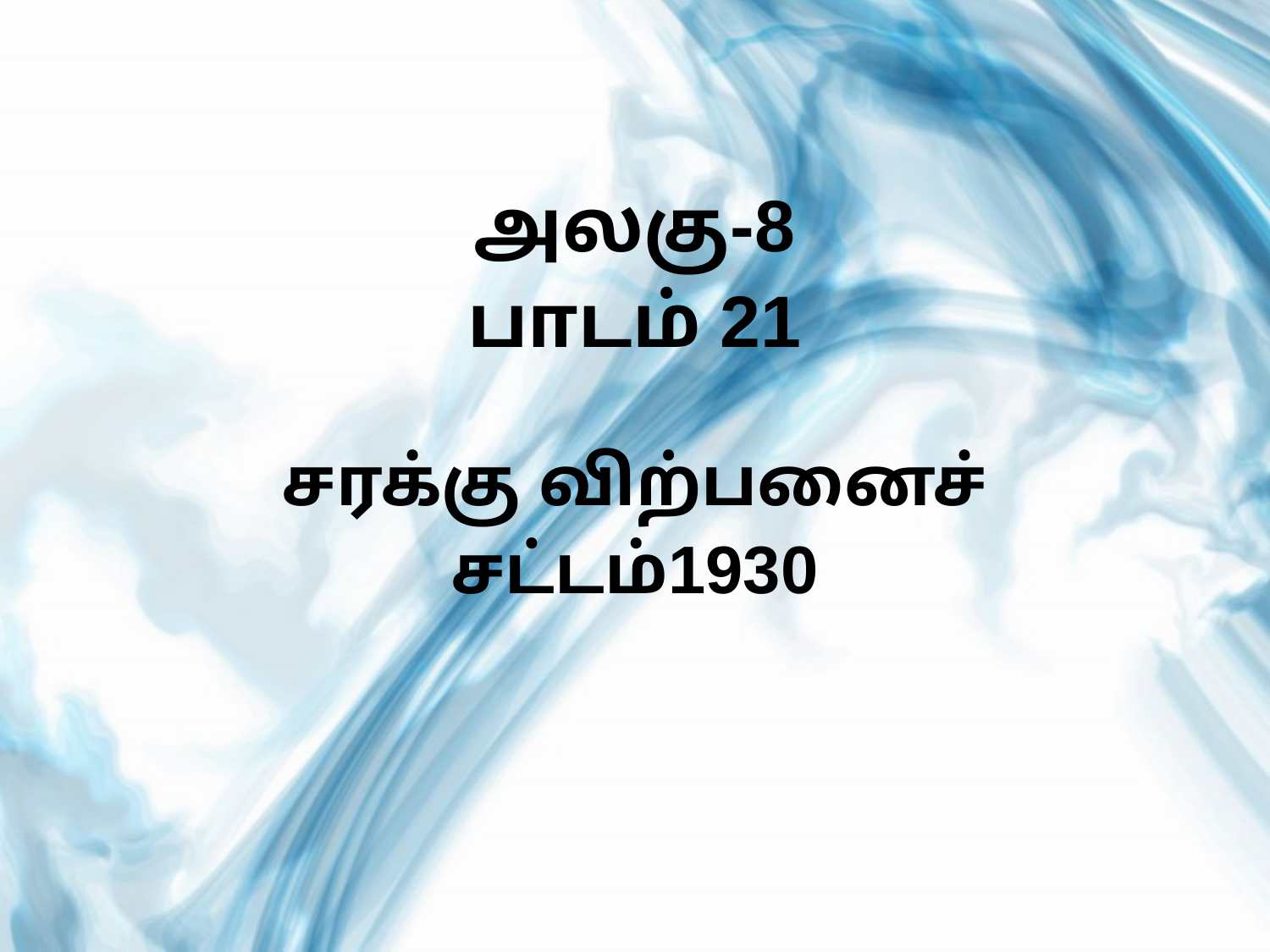

# அலகு-8 பாடம் 21 சரக்கு விற்பனைச் சட்டம்1930